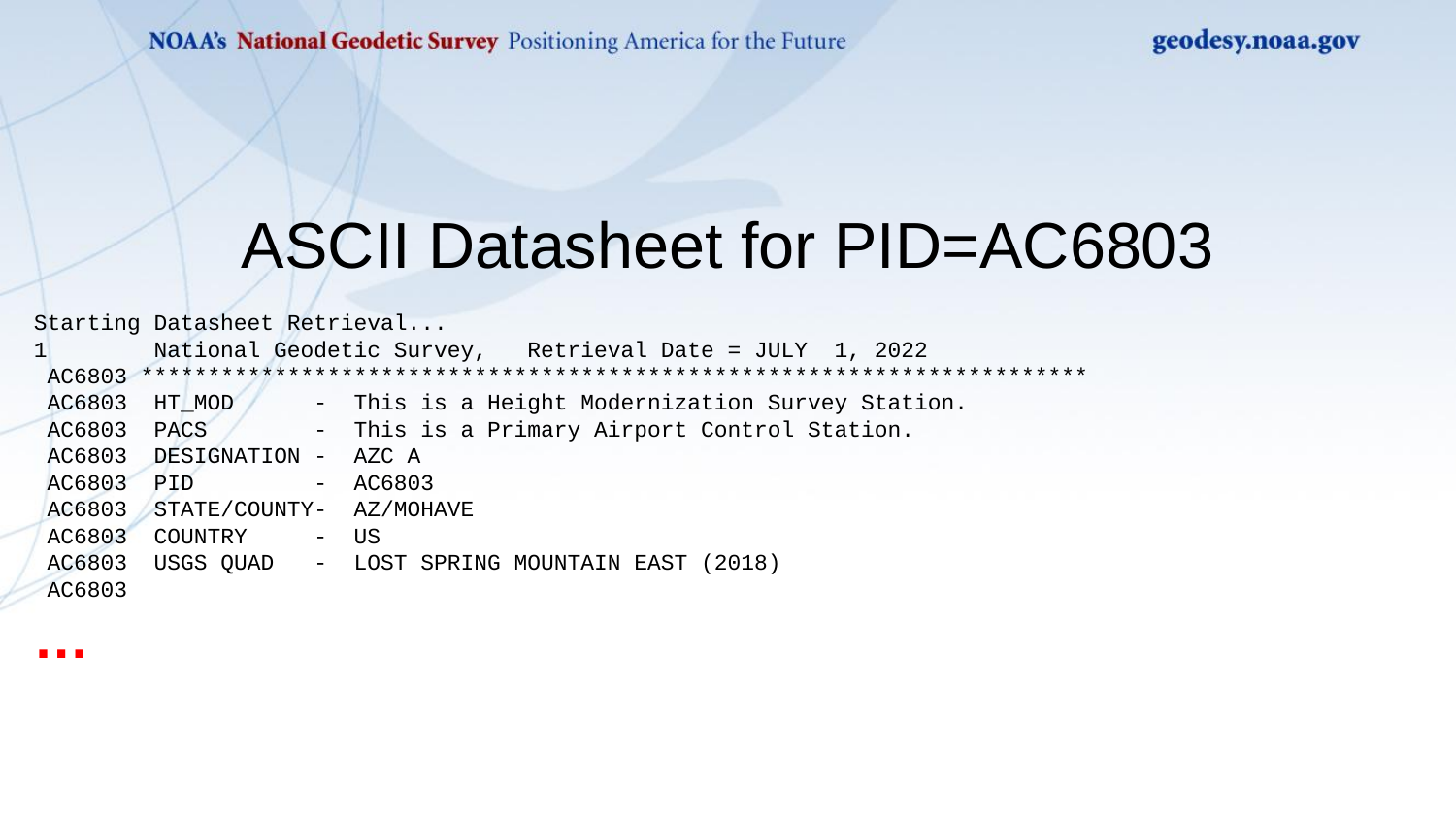

ASCII Datasheet for PID=AC6803

Starting Datasheet Retrieval...
1        National Geodetic Survey,   Retrieval Date = JULY  1, 2022
 AC6803 ***********************************************************************
 AC6803  HT_MOD      -  This is a Height Modernization Survey Station.
 AC6803  PACS        -  This is a Primary Airport Control Station.
 AC6803  DESIGNATION -  AZC A
 AC6803  PID         -  AC6803
 AC6803  STATE/COUNTY-  AZ/MOHAVE
 AC6803  COUNTRY     -  US
 AC6803  USGS QUAD   -  LOST SPRING MOUNTAIN EAST (2018)
 AC6803
…